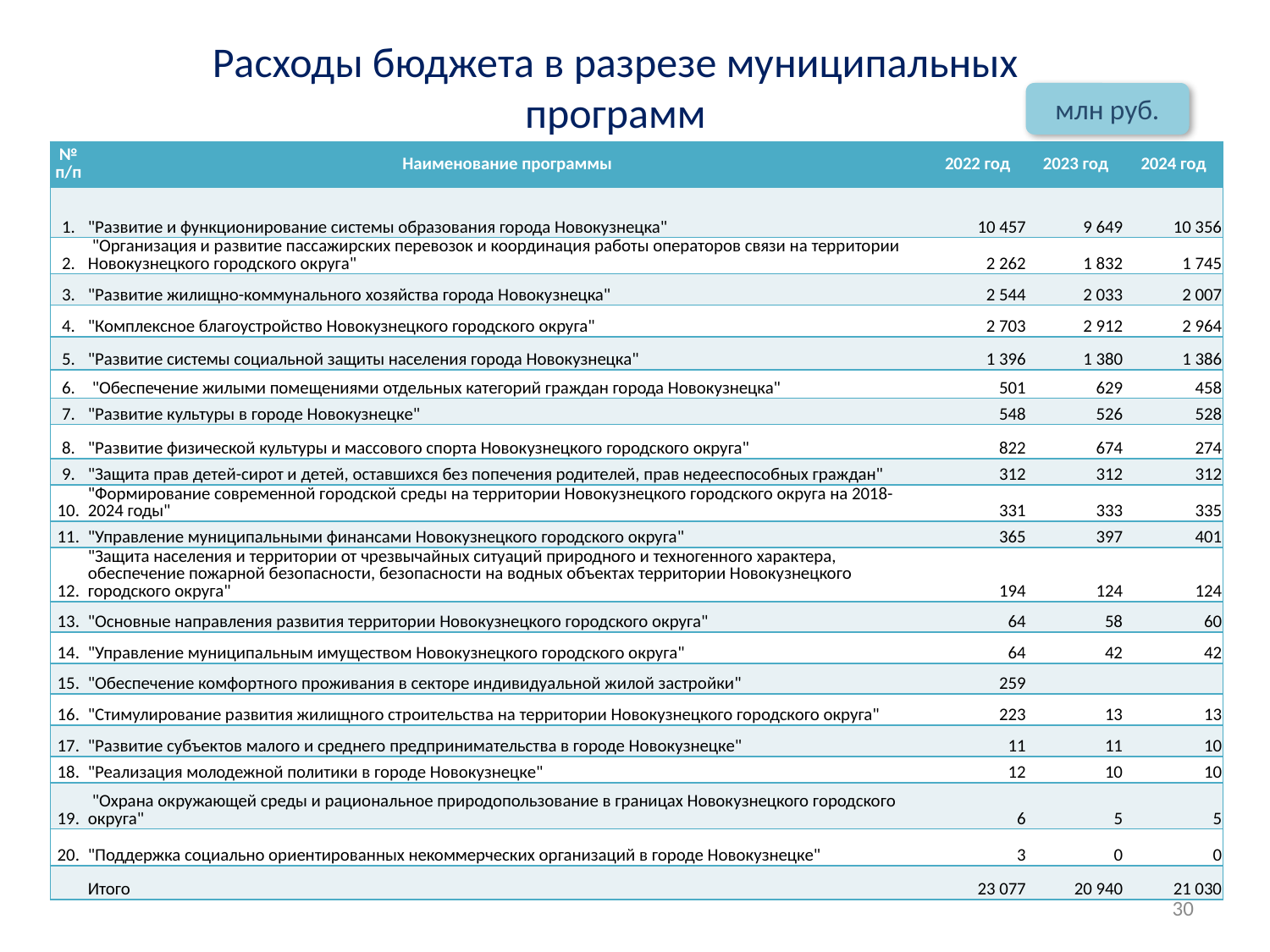

# Расходы бюджета в разрезе муниципальных программ
млн руб.
| № п/п | Наименование программы | 2022 год | 2023 год | 2024 год |
| --- | --- | --- | --- | --- |
| 1. | "Развитие и функционирование системы образования города Новокузнецка" | 10 457 | 9 649 | 10 356 |
| 2. | "Организация и развитие пассажирских перевозок и координация работы операторов связи на территории Новокузнецкого городского округа" | 2 262 | 1 832 | 1 745 |
| 3. | "Развитие жилищно-коммунального хозяйства города Новокузнецка" | 2 544 | 2 033 | 2 007 |
| 4. | "Комплексное благоустройство Новокузнецкого городского округа" | 2 703 | 2 912 | 2 964 |
| 5. | "Развитие системы социальной защиты населения города Новокузнецка" | 1 396 | 1 380 | 1 386 |
| 6. | "Обеспечение жилыми помещениями отдельных категорий граждан города Новокузнецка" | 501 | 629 | 458 |
| 7. | "Развитие культуры в городе Новокузнецке" | 548 | 526 | 528 |
| 8. | "Развитие физической культуры и массового спорта Новокузнецкого городского округа" | 822 | 674 | 274 |
| 9. | "Защита прав детей-сирот и детей, оставшихся без попечения родителей, прав недееспособных граждан" | 312 | 312 | 312 |
| 10. | "Формирование современной городской среды на территории Новокузнецкого городского округа на 2018-2024 годы" | 331 | 333 | 335 |
| 11. | "Управление муниципальными финансами Новокузнецкого городского округа" | 365 | 397 | 401 |
| 12. | "Защита населения и территории от чрезвычайных ситуаций природного и техногенного характера, обеспечение пожарной безопасности, безопасности на водных объектах территории Новокузнецкого городского округа" | 194 | 124 | 124 |
| 13. | "Основные направления развития территории Новокузнецкого городского округа" | 64 | 58 | 60 |
| 14. | "Управление муниципальным имуществом Новокузнецкого городского округа" | 64 | 42 | 42 |
| 15. | "Обеспечение комфортного проживания в секторе индивидуальной жилой застройки" | 259 |  |  |
| 16. | "Стимулирование развития жилищного строительства на территории Новокузнецкого городского округа" | 223 | 13 | 13 |
| 17. | "Развитие субъектов малого и среднего предпринимательства в городе Новокузнецке" | 11 | 11 | 10 |
| 18. | "Реализация молодежной политики в городе Новокузнецке" | 12 | 10 | 10 |
| 19. | "Охрана окружающей среды и рациональное природопользование в границах Новокузнецкого городского округа" | 6 | 5 | 5 |
| 20. | "Поддержка социально ориентированных некоммерческих организаций в городе Новокузнецке" | 3 | 0 | 0 |
|  | Итого | 23 077 | 20 940 | 21 030 |
30